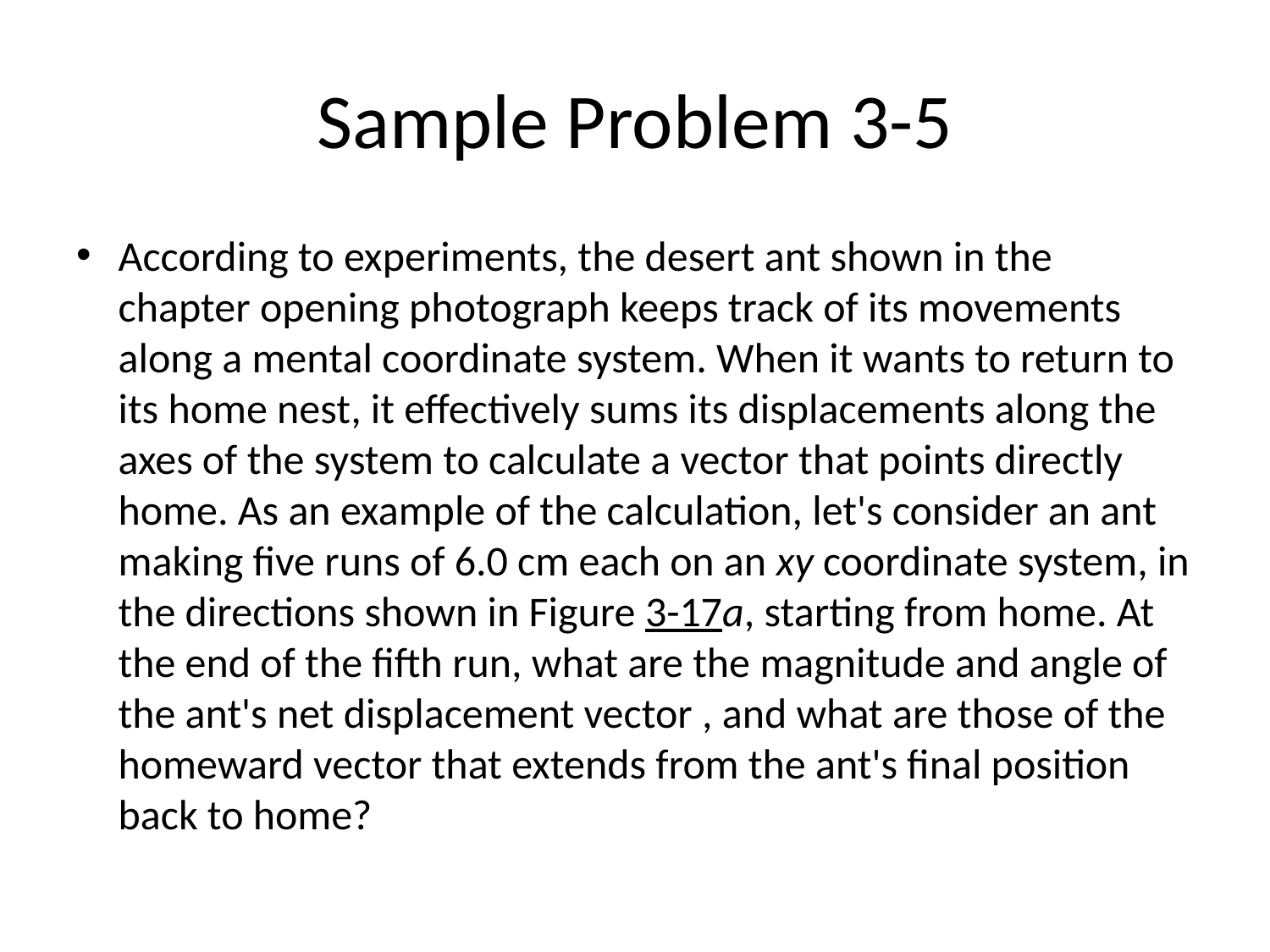

# Sample Problem 3-5
According to experiments, the desert ant shown in the chapter opening photograph keeps track of its movements along a mental coordinate system. When it wants to return to its home nest, it effectively sums its displacements along the axes of the system to calculate a vector that points directly home. As an example of the calculation, let's consider an ant making five runs of 6.0 cm each on an xy coordinate system, in the directions shown in Figure 3-17a, starting from home. At the end of the fifth run, what are the magnitude and angle of the ant's net displacement vector , and what are those of the homeward vector that extends from the ant's final position back to home?